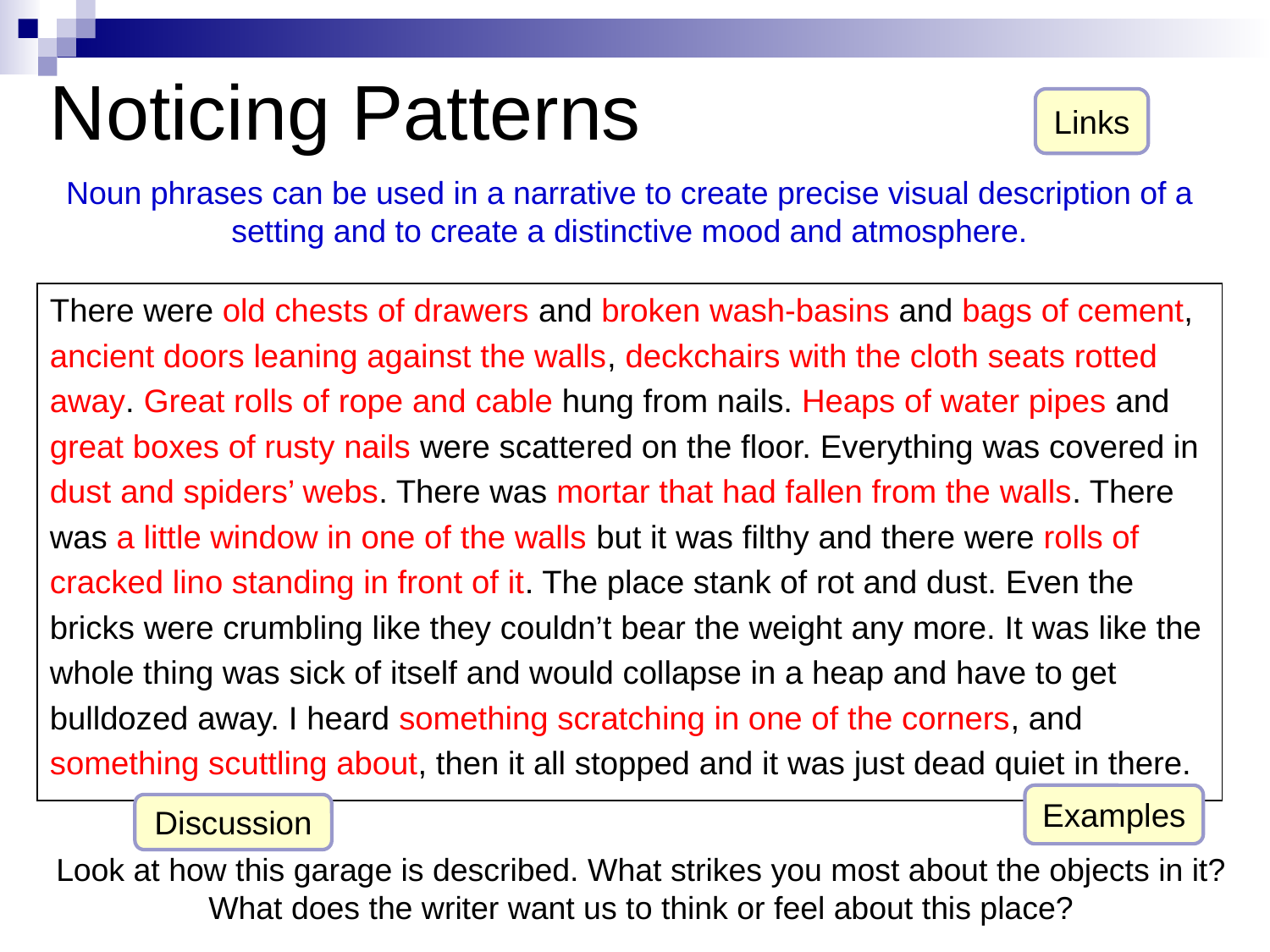

# Noticing Patterns
Links
Noun phrases can be used in a narrative to create precise visual description of a setting and to create a distinctive mood and atmosphere.
There were old chests of drawers and broken wash-basins and bags of cement,
ancient doors leaning against the walls, deckchairs with the cloth seats rotted
away. Great rolls of rope and cable hung from nails. Heaps of water pipes and
great boxes of rusty nails were scattered on the floor. Everything was covered in
dust and spiders’ webs. There was mortar that had fallen from the walls. There
was a little window in one of the walls but it was filthy and there were rolls of
cracked lino standing in front of it. The place stank of rot and dust. Even the
bricks were crumbling like they couldn’t bear the weight any more. It was like the
whole thing was sick of itself and would collapse in a heap and have to get
bulldozed away. I heard something scratching in one of the corners, and
something scuttling about, then it all stopped and it was just dead quiet in there.
Examples
Discussion
Look at how this garage is described. What strikes you most about the objects in it? What does the writer want us to think or feel about this place?